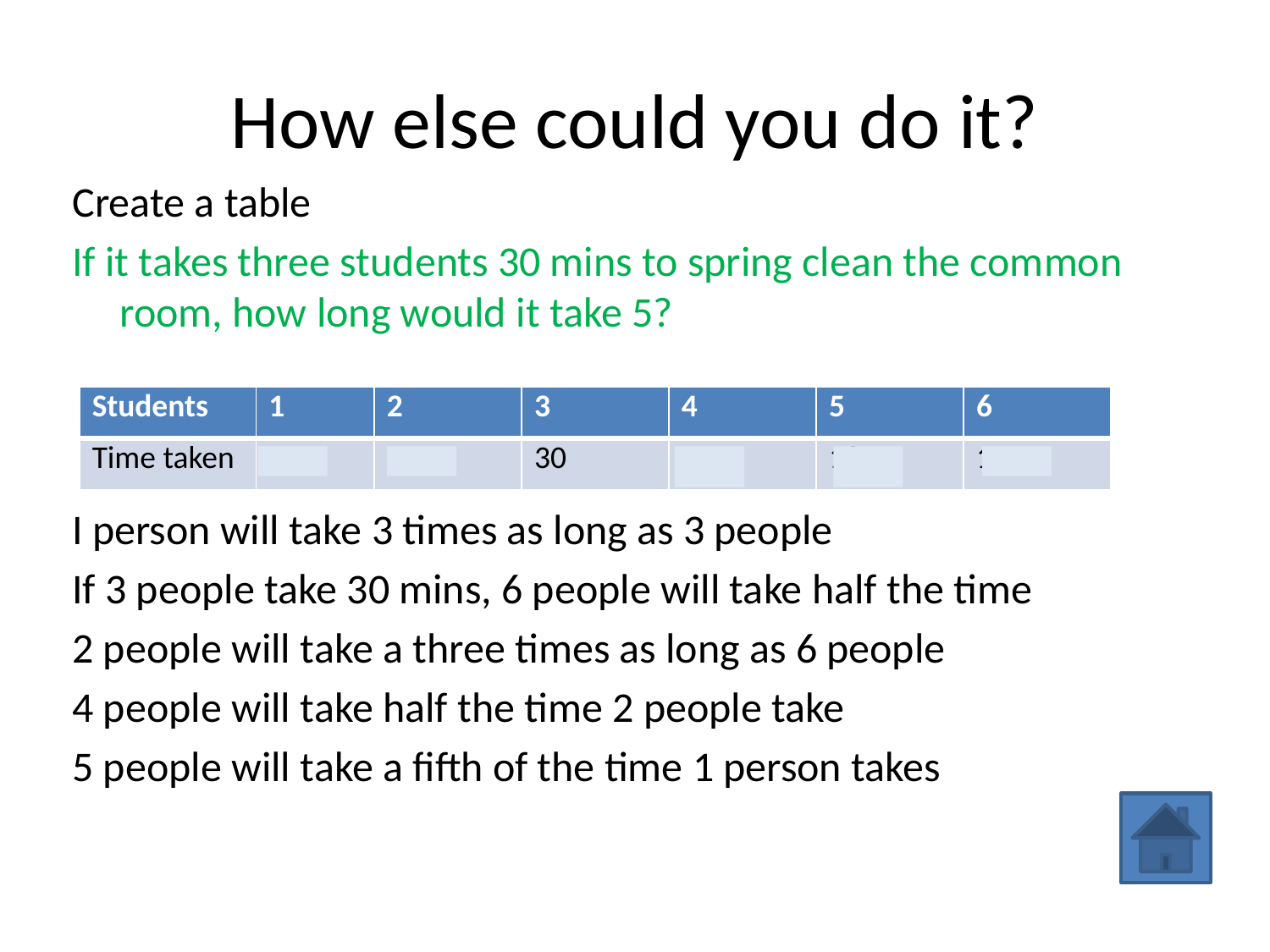

# How else could you do it?
Create a table
If it takes three students 30 mins to spring clean the common room, how long would it take 5?

I person will take 3 times as long as 3 people
If 3 people take 30 mins, 6 people will take half the time
2 people will take a three times as long as 6 people
4 people will take half the time 2 people take
5 people will take a fifth of the time 1 person takes
| Students | 1 | 2 | 3 | 4 | 5 | 6 |
| --- | --- | --- | --- | --- | --- | --- |
| Time taken | 90 | 45 | 30 | 22.5 | 18 | 15 |